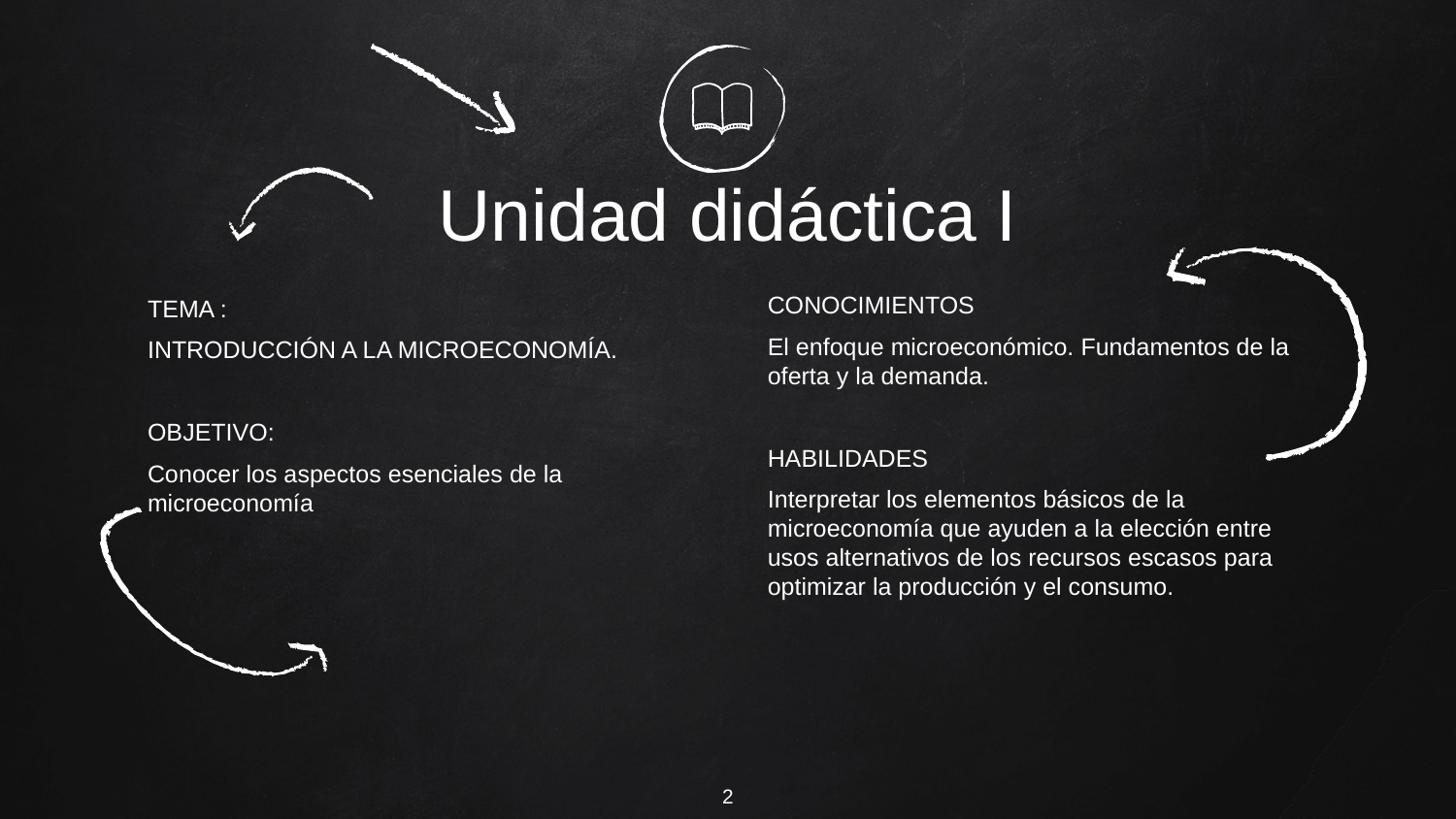

# Unidad didáctica I

CONOCIMIENTOS
El enfoque microeconómico. Fundamentos de la oferta y la demanda.

HABILIDADES
Interpretar los elementos básicos de la microeconomía que ayuden a la elección entre usos alternativos de los recursos escasos para optimizar la producción y el consumo.
TEMA :
INTRODUCCIÓN A LA MICROECONOMÍA.

OBJETIVO:
Conocer los aspectos esenciales de la microeconomía

2